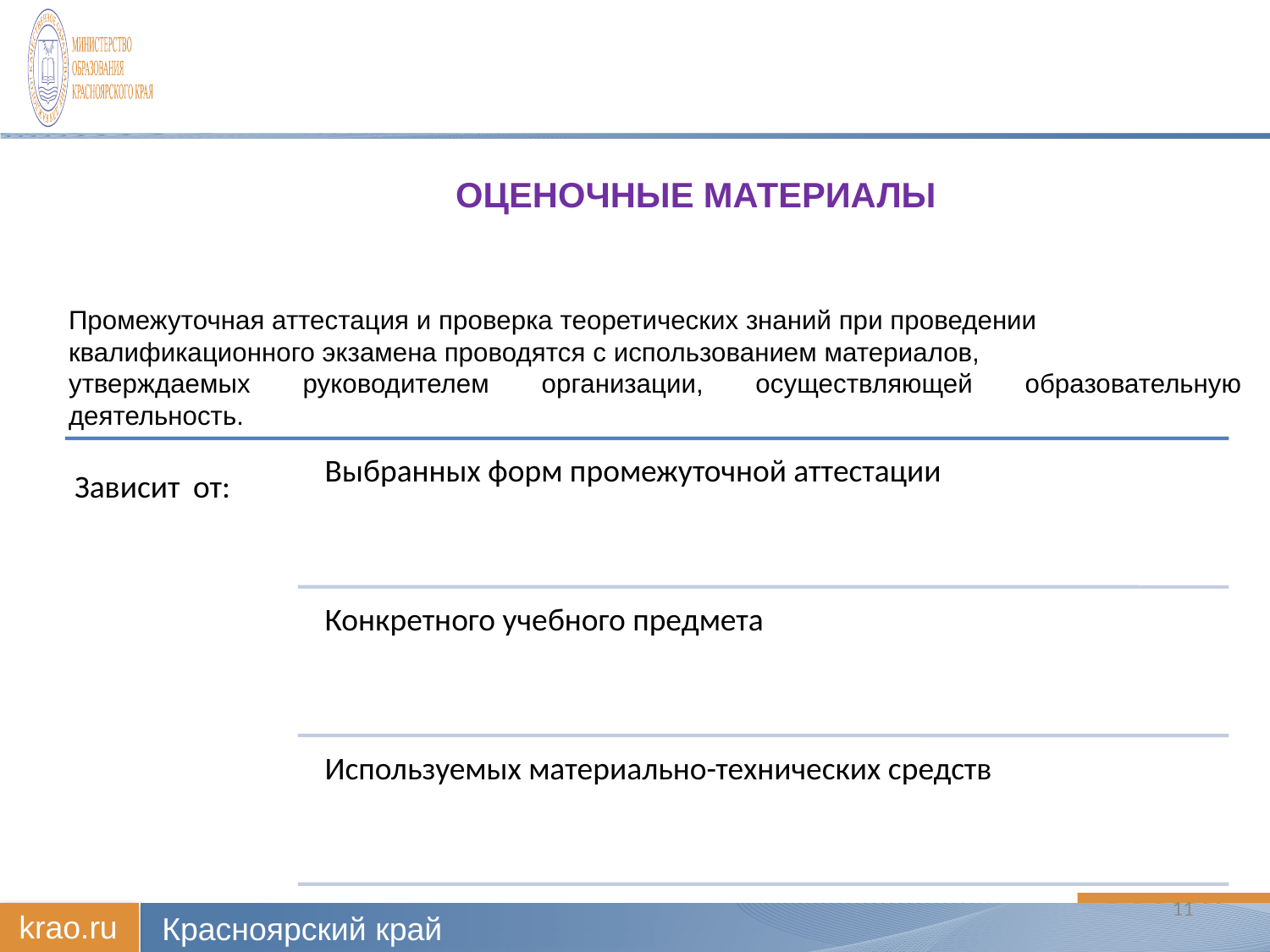

# Оценочные материалы
Промежуточная аттестация и проверка теоретических знаний при проведении
квалификационного экзамена проводятся с использованием материалов,
утверждаемых руководителем организации, осуществляющей образовательную деятельность.
Зависит от:
Выбранных форм промежуточной аттестации
Конкретного учебного предмета
Используемых материально-технических средств

11